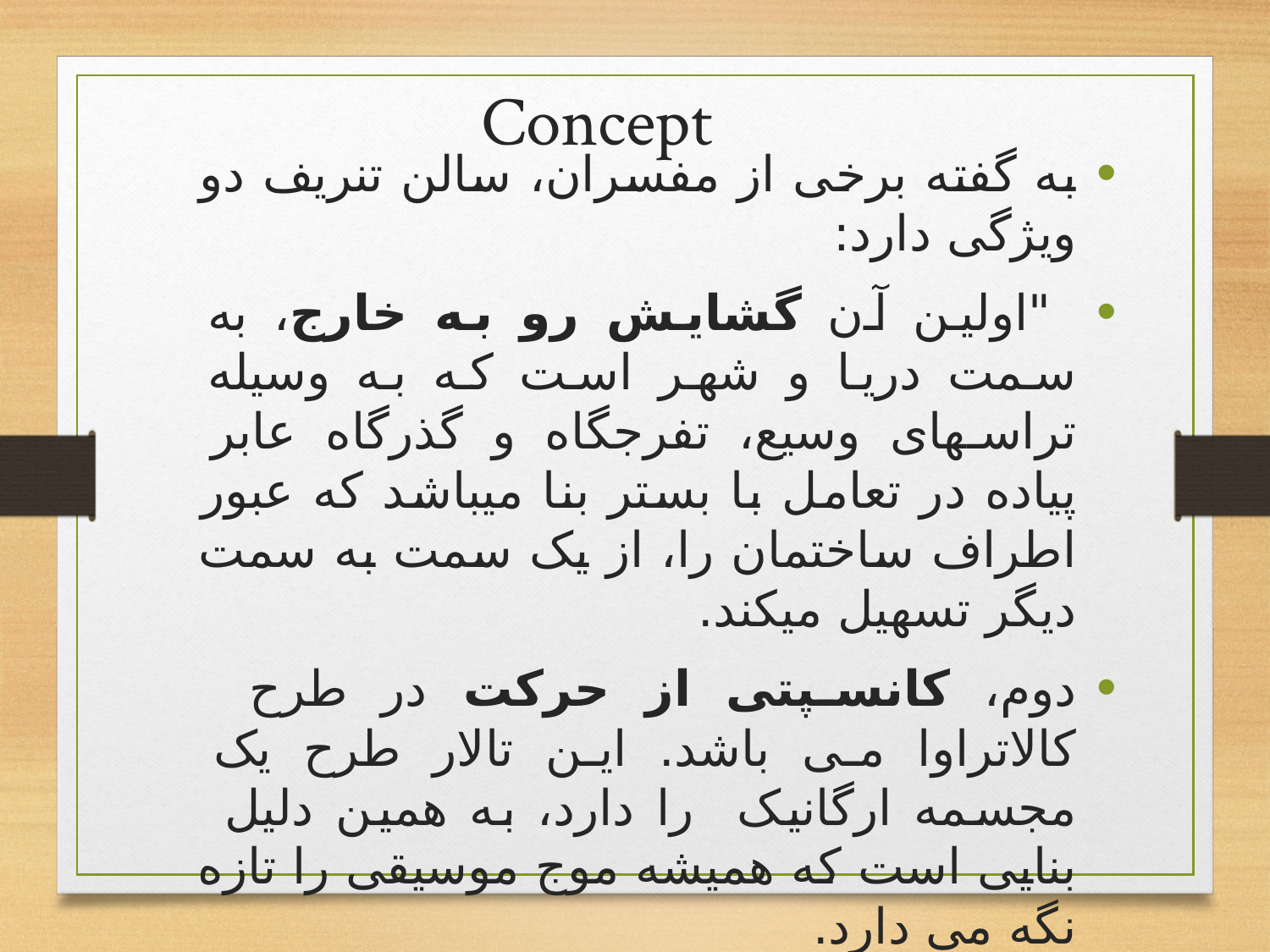

# Concept
به گفته برخی از مفسران، سالن تنریف دو ویژگی دارد:
 "اولین آن گشایش رو به خارج، به سمت دریا و شهر است که به وسیله تراسهای وسیع، تفرجگاه و گذرگاه عابر پیاده در تعامل با بستر بنا میباشد که عبور اطراف ساختمان را، از یک سمت به سمت دیگر تسهیل میکند.
دوم، کانسپتی از حرکت در طرح  کالاتراوا می باشد. این تالار طرح یک مجسمه ارگانیک  را دارد، به همین دلیل  بنایی است که همیشه موج موسیقی را تازه نگه می دارد.
اگر از دور در امتداد ساحل حرکت کنید، این تالار شبیه کوهی از حبابهای ناشی از برخورد امواج با صخره های ساحلی به نظر می رسد .